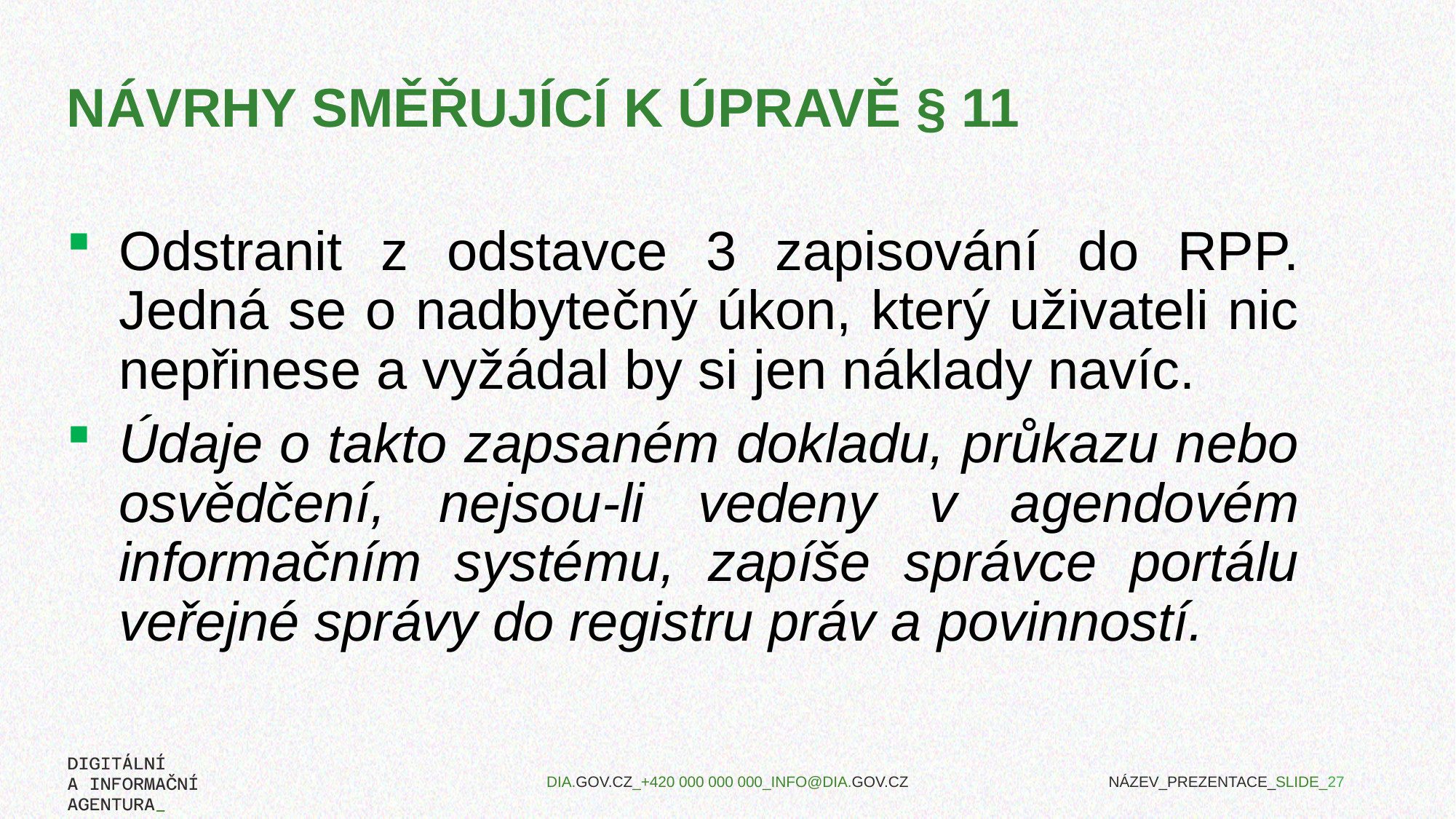

# Návrhy směřující k úpravě § 11
Odstranit z odstavce 3 zapisování do RPP. Jedná se o nadbytečný úkon, který uživateli nic nepřinese a vyžádal by si jen náklady navíc.
Údaje o takto zapsaném dokladu, průkazu nebo osvědčení, nejsou-li vedeny v agendovém informačním systému, zapíše správce portálu veřejné správy do registru práv a povinností.

NÁZEV_PREZENTACE_SLIDE_27
DIA.GOV.CZ_+420 000 000 000_INFO@DIA.GOV.CZ